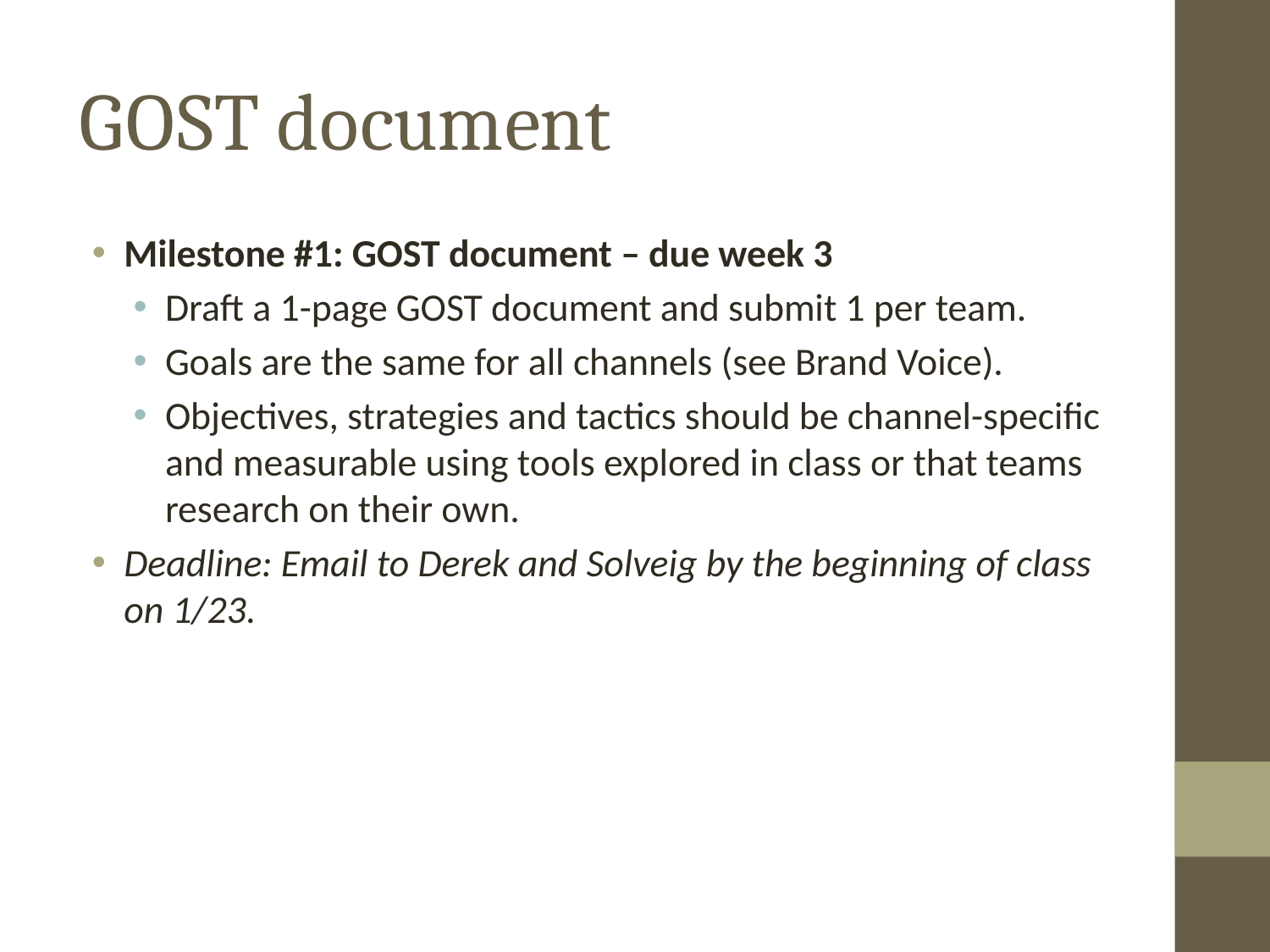

# GOST document
Milestone #1: GOST document – due week 3
Draft a 1-page GOST document and submit 1 per team.
Goals are the same for all channels (see Brand Voice).
Objectives, strategies and tactics should be channel-specific and measurable using tools explored in class or that teams research on their own.
Deadline: Email to Derek and Solveig by the beginning of class on 1/23.